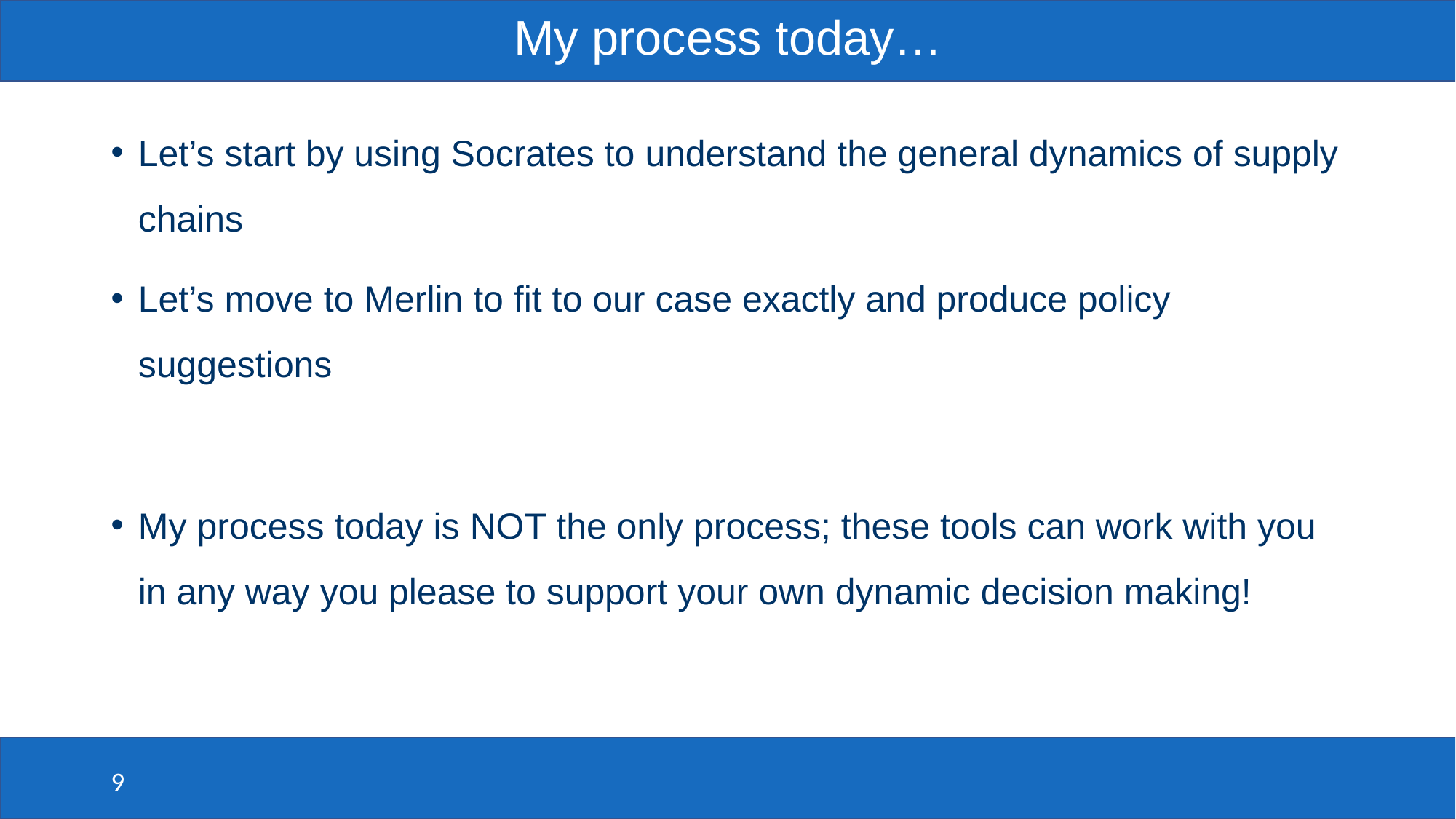

# My process today…
Let’s start by using Socrates to understand the general dynamics of supply chains
Let’s move to Merlin to fit to our case exactly and produce policy suggestions

My process today is NOT the only process; these tools can work with you in any way you please to support your own dynamic decision making!

9